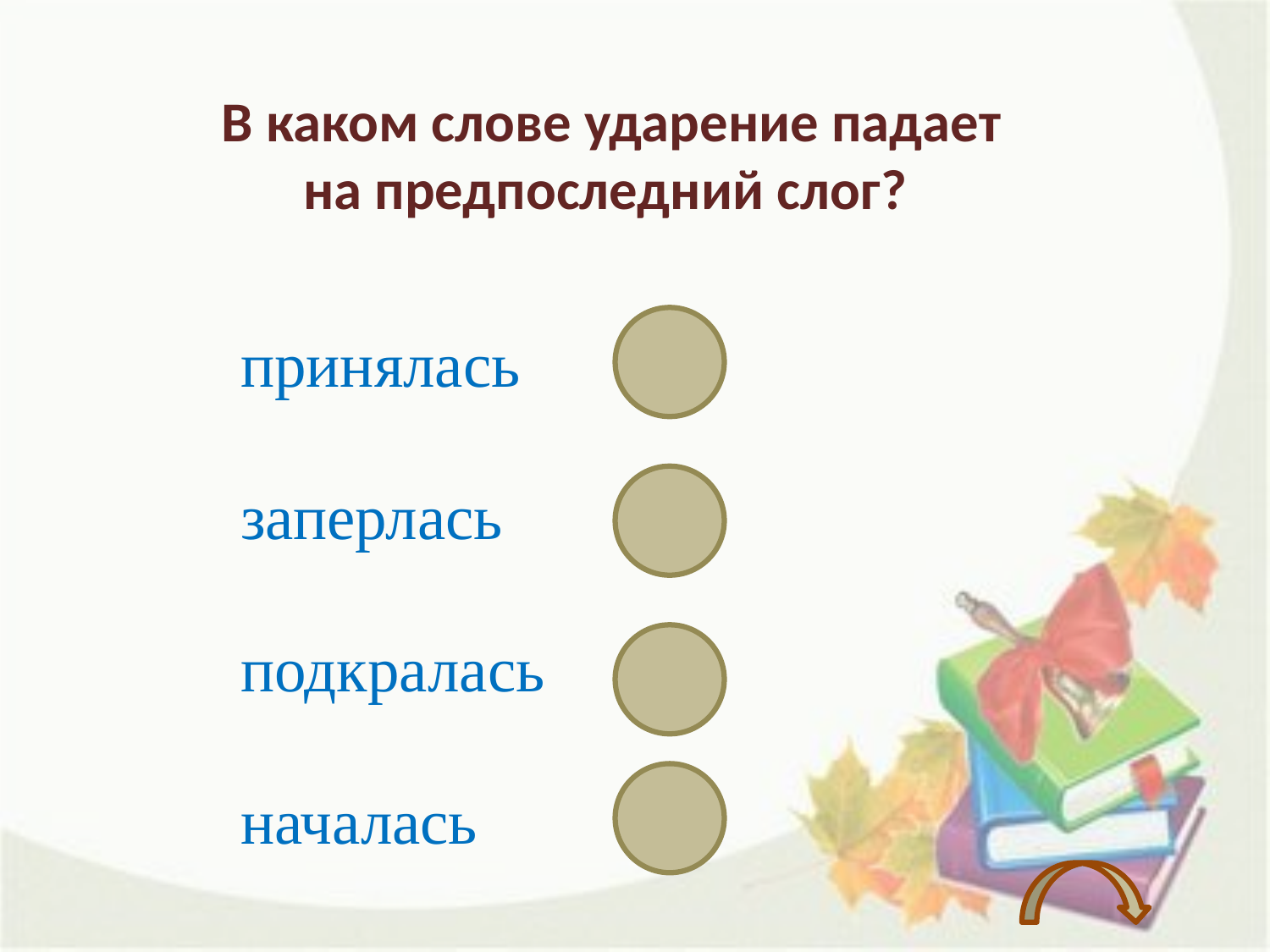

В каком слове ударение падает на предпоследний слог?

принялась

заперлась

подкралась

началась